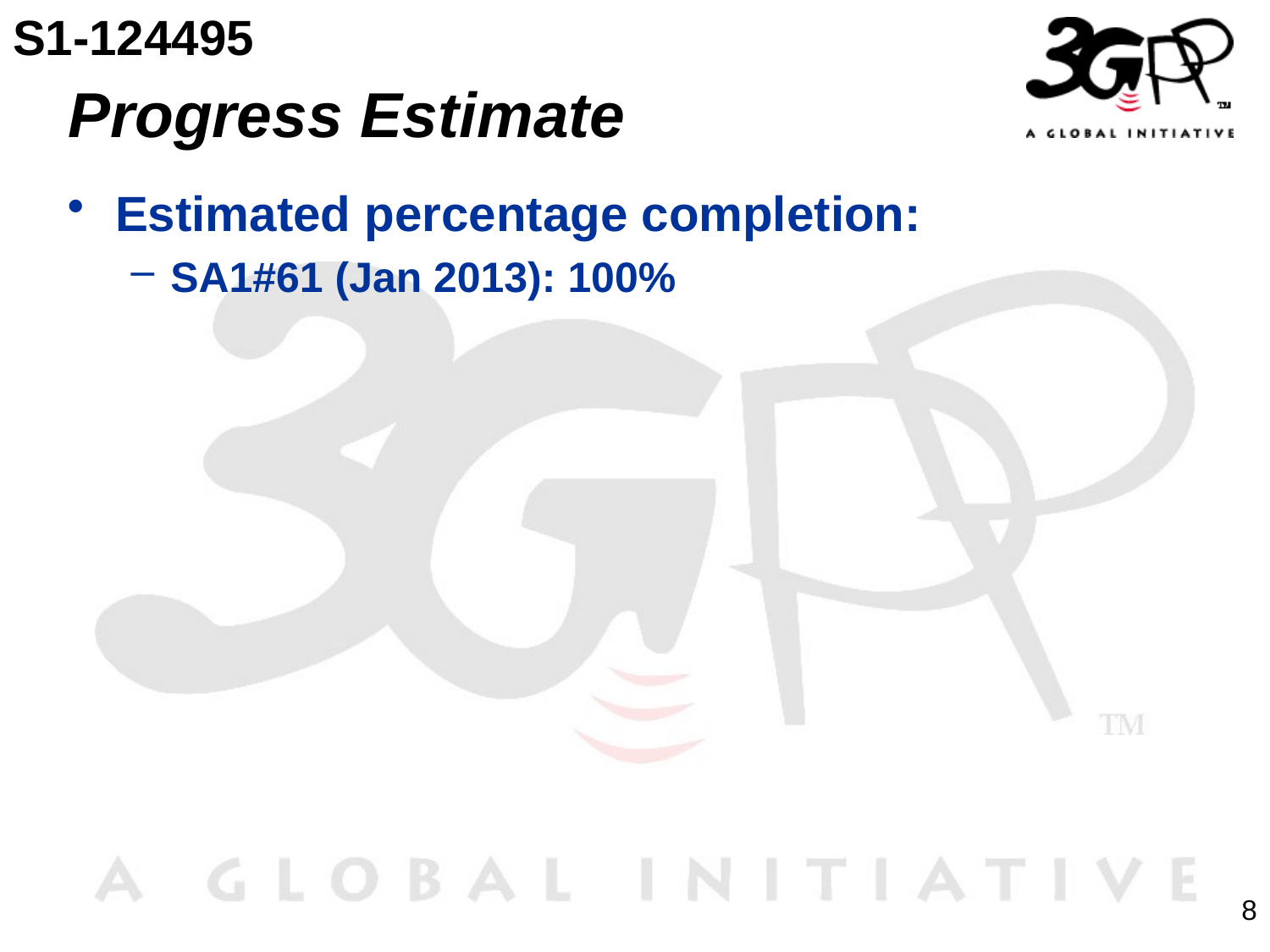

S1-124495
# Progress Estimate
Estimated percentage completion:
SA1#61 (Jan 2013): 100%
8